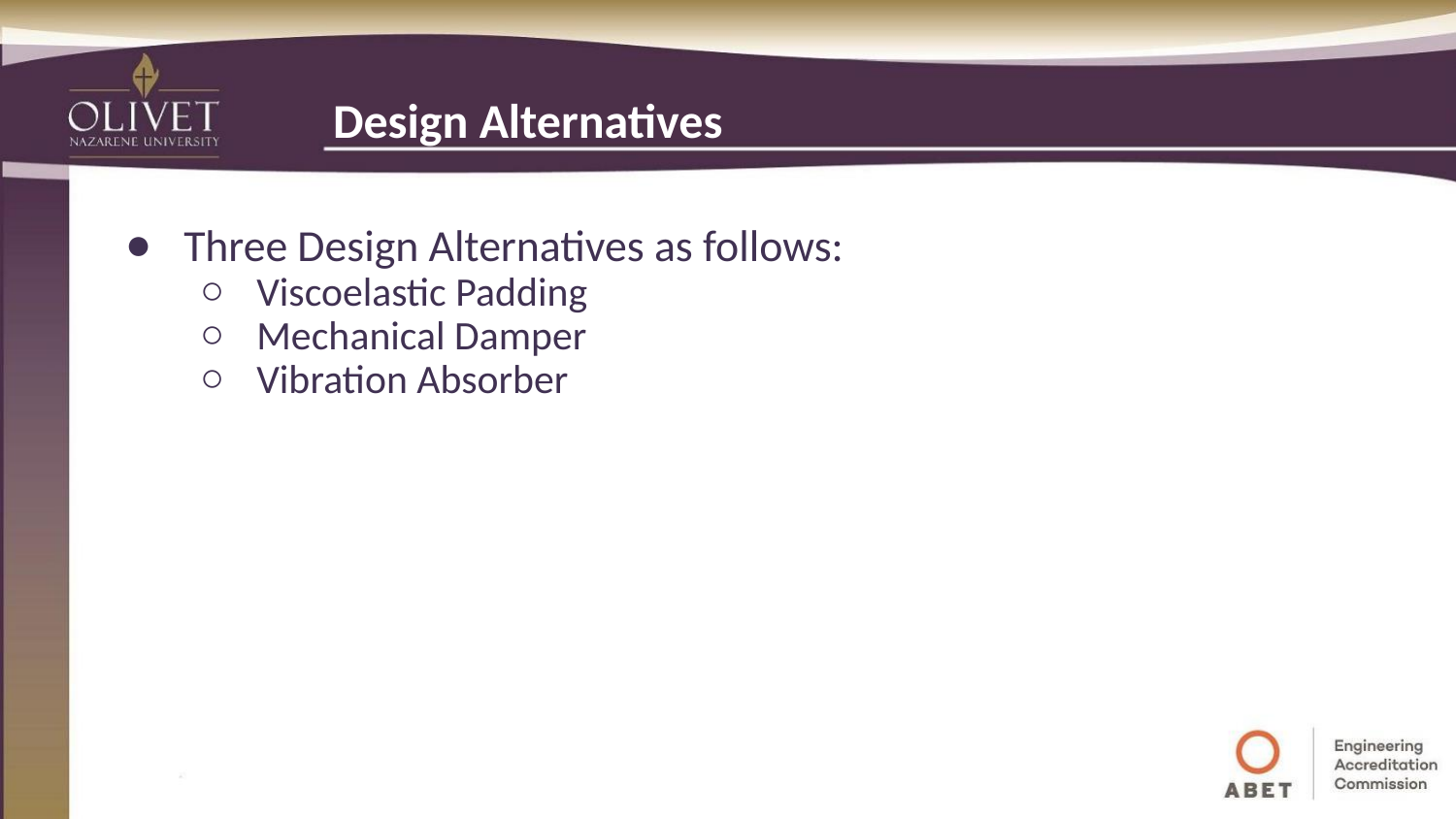

# Design Alternatives
Three Design Alternatives as follows:
Viscoelastic Padding
Mechanical Damper
Vibration Absorber